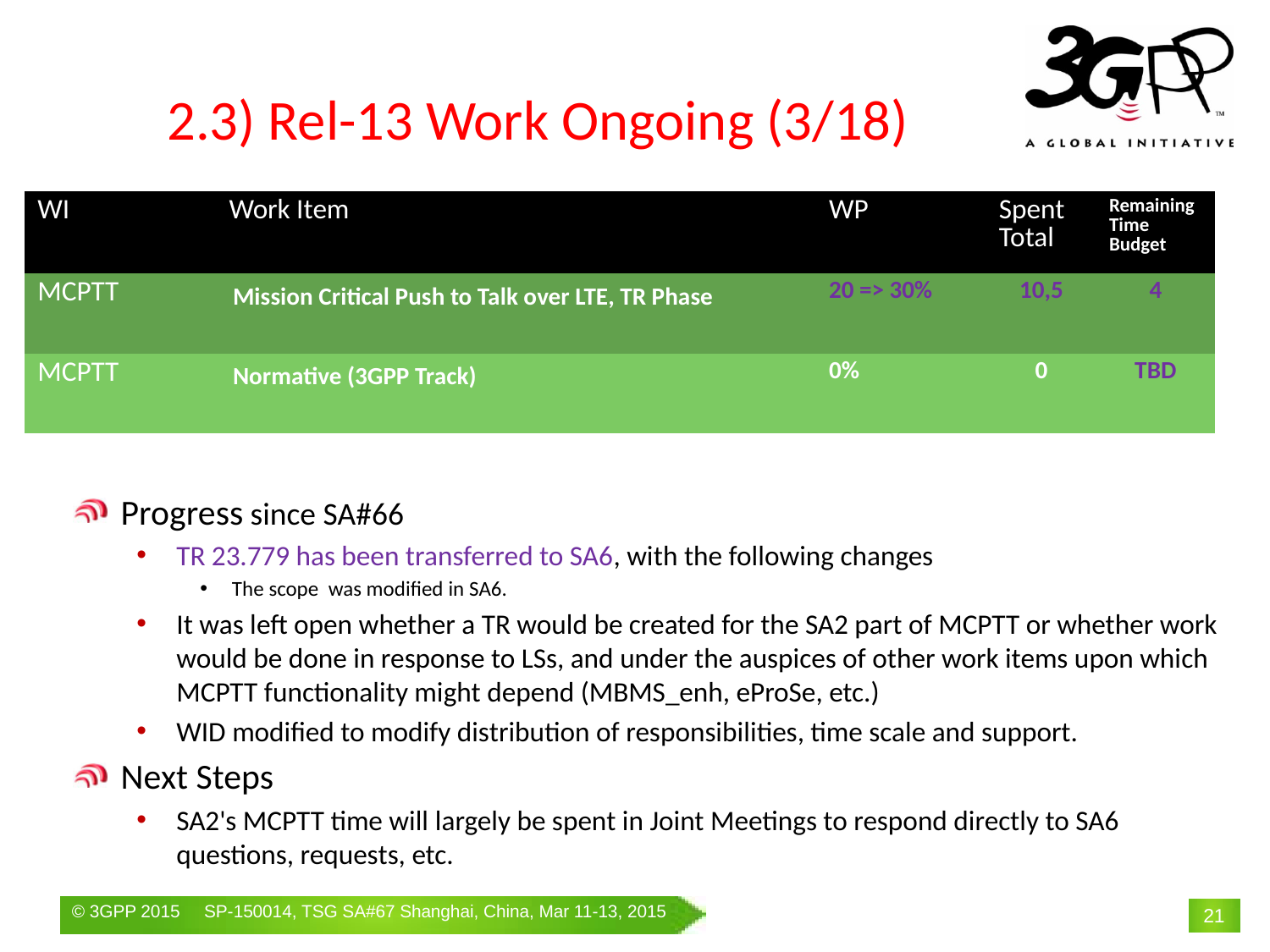

# 2.3) Rel-13 Work Ongoing (3/18)
| WI | Work Item | WP | Spent Total | Remaining Time Budget |
| --- | --- | --- | --- | --- |
| MCPTT | Mission Critical Push to Talk over LTE, TR Phase | 20 => 30% | 10,5 | 4 |
| MCPTT | Normative (3GPP Track) | 0% | 0 | TBD |
Progress since SA#66
TR 23.779 has been transferred to SA6, with the following changes
The scope  was modified in SA6.
It was left open whether a TR would be created for the SA2 part of MCPTT or whether work would be done in response to LSs, and under the auspices of other work items upon which MCPTT functionality might depend (MBMS_enh, eProSe, etc.)
WID modified to modify distribution of responsibilities, time scale and support.
Next Steps
SA2's MCPTT time will largely be spent in Joint Meetings to respond directly to SA6 questions, requests, etc.